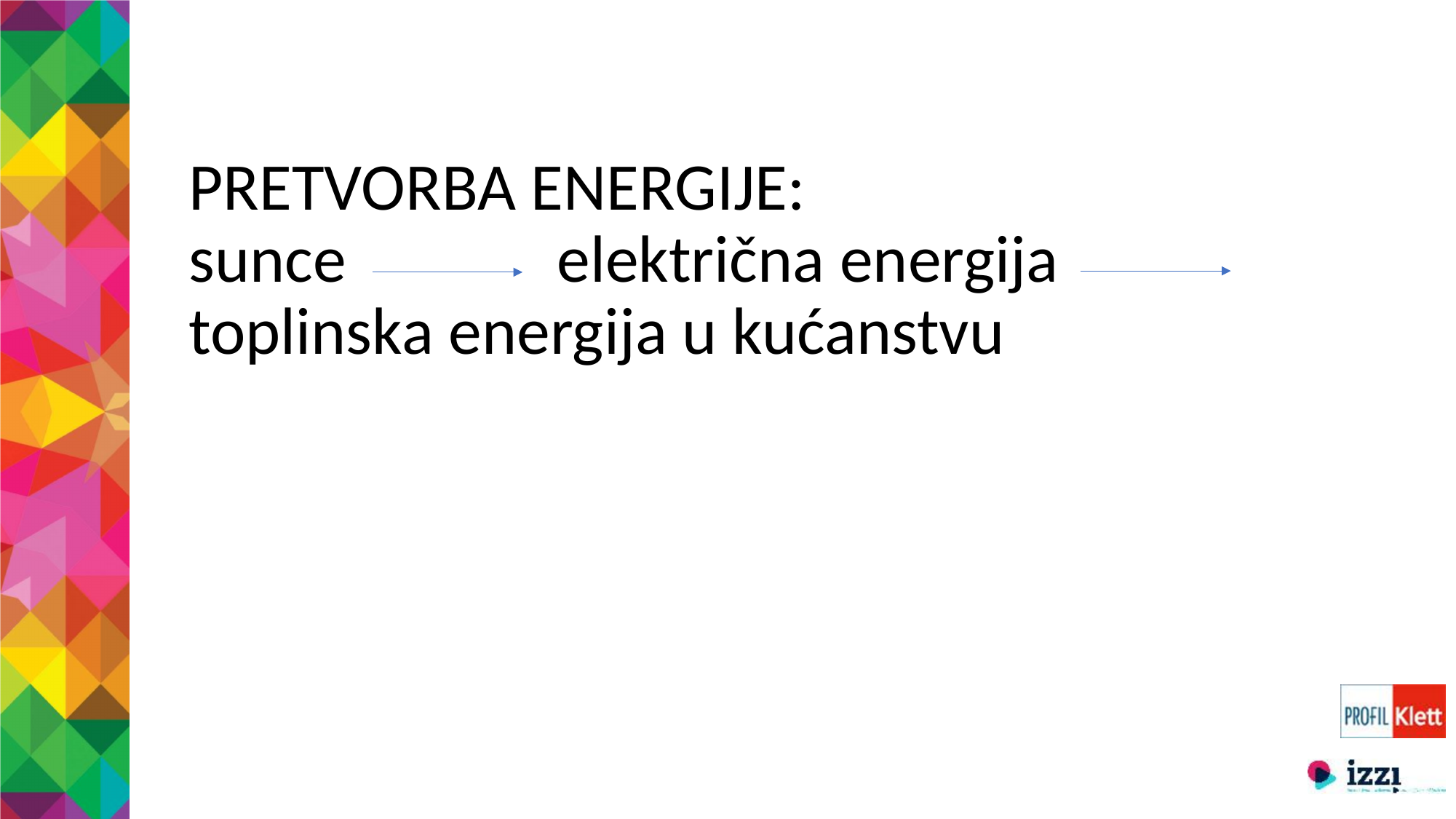

# PRETVORBA ENERGIJE: sunce              električna energija           toplinska energija u kućanstvu